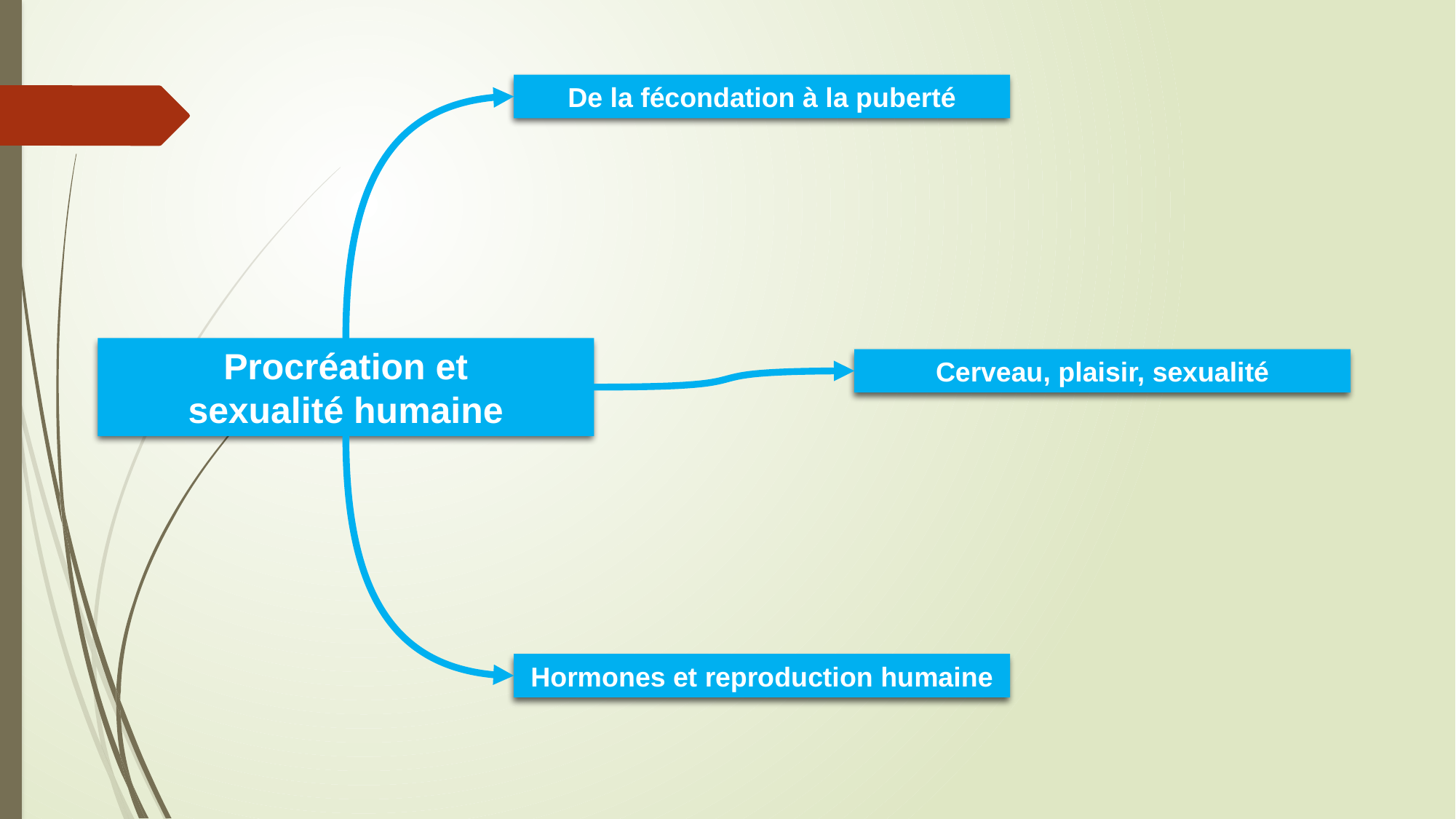

De la fécondation à la puberté
Procréation et
sexualité humaine
Cerveau, plaisir, sexualité
Hormones et reproduction humaine